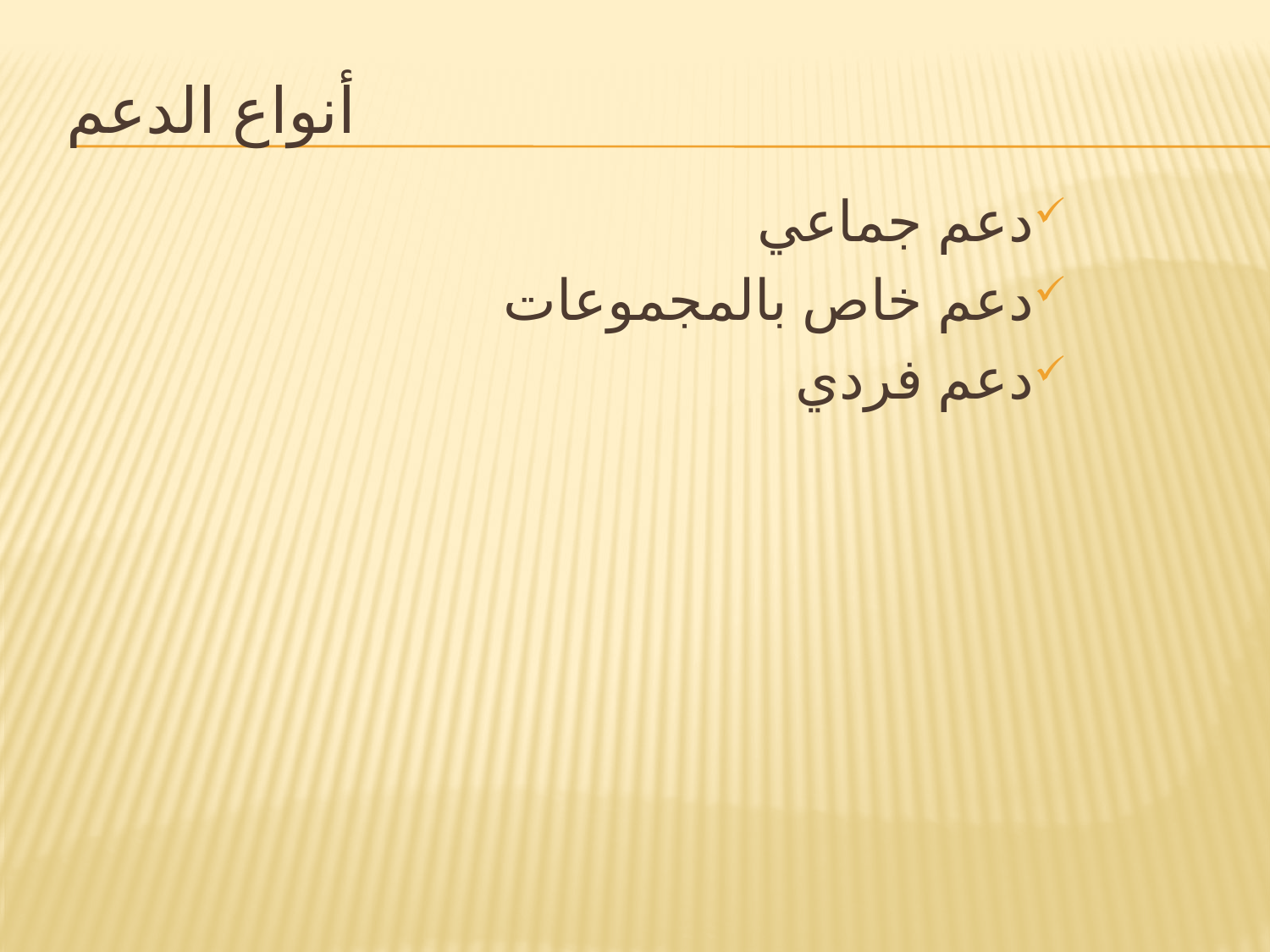

# أنواع الدعم
دعم جماعي
دعم خاص بالمجموعات
دعم فردي